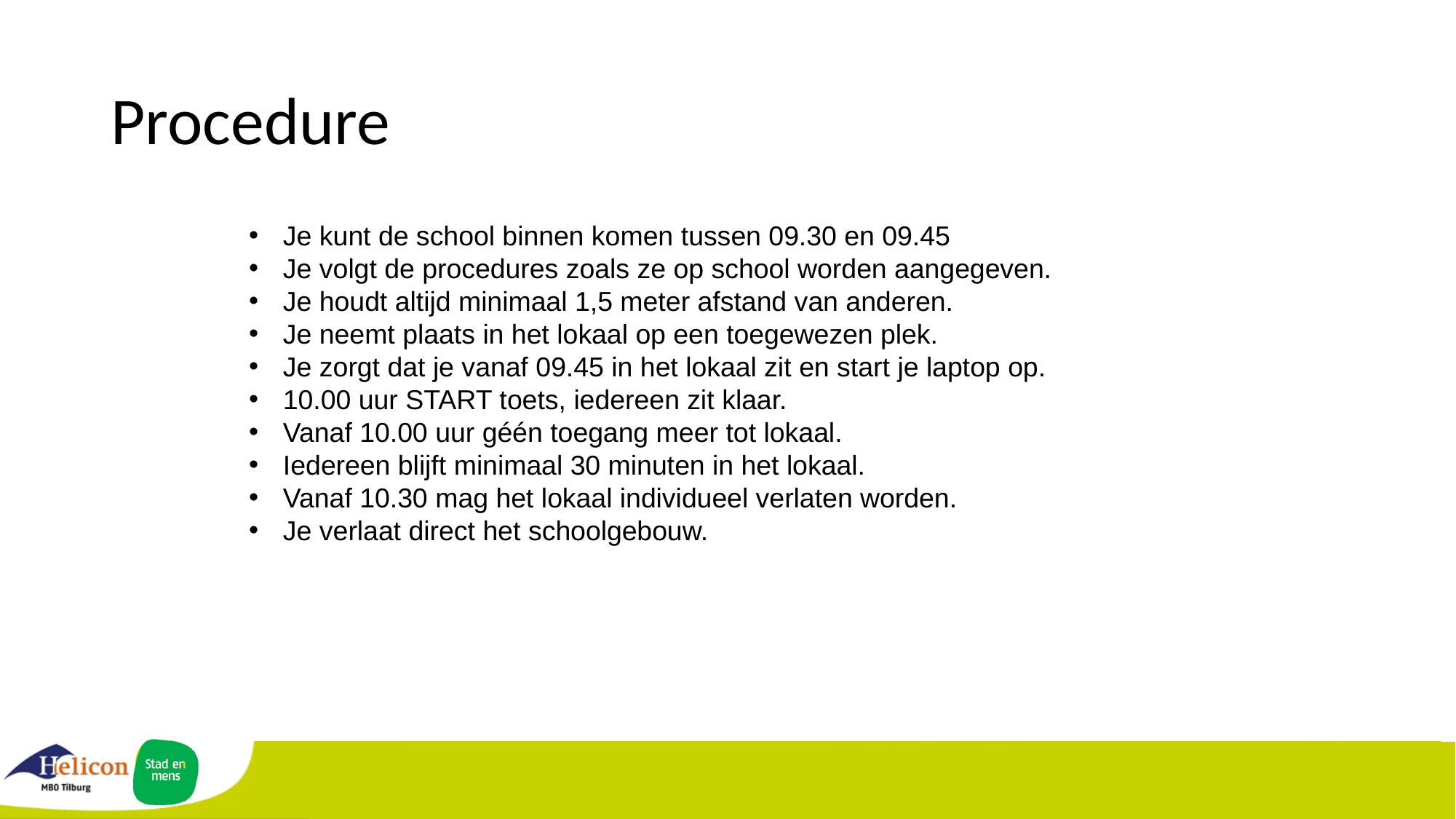

# Procedure
Je kunt de school binnen komen tussen 09.30 en 09.45
Je volgt de procedures zoals ze op school worden aangegeven.
Je houdt altijd minimaal 1,5 meter afstand van anderen.
Je neemt plaats in het lokaal op een toegewezen plek.
Je zorgt dat je vanaf 09.45 in het lokaal zit en start je laptop op.
10.00 uur START toets, iedereen zit klaar.
Vanaf 10.00 uur géén toegang meer tot lokaal.
Iedereen blijft minimaal 30 minuten in het lokaal.
Vanaf 10.30 mag het lokaal individueel verlaten worden.
Je verlaat direct het schoolgebouw.